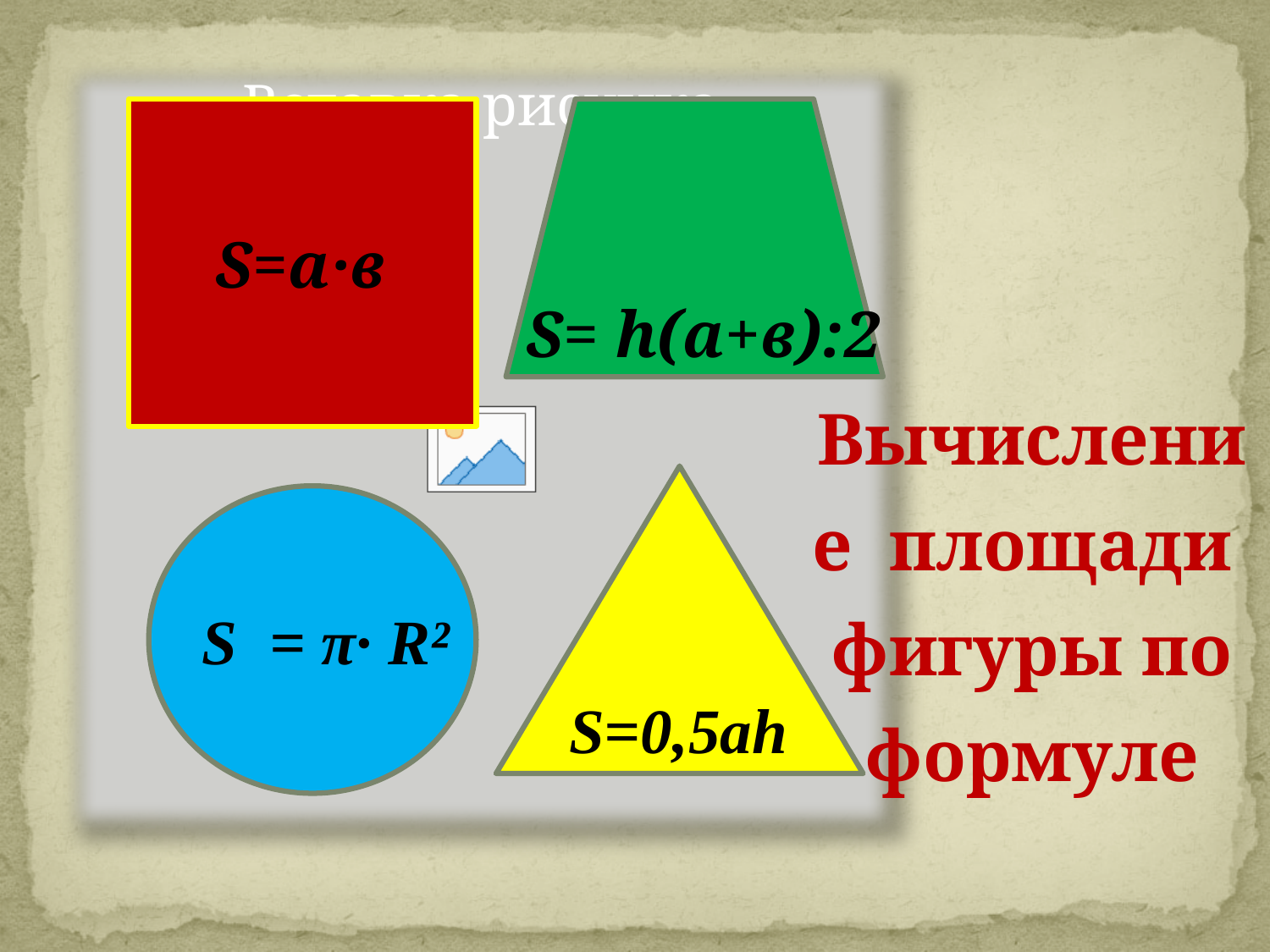

S=а·в
S= h(а+в):2
Вычисление  площади  фигуры по формуле

S  = π∙ R²
S=0,5ah